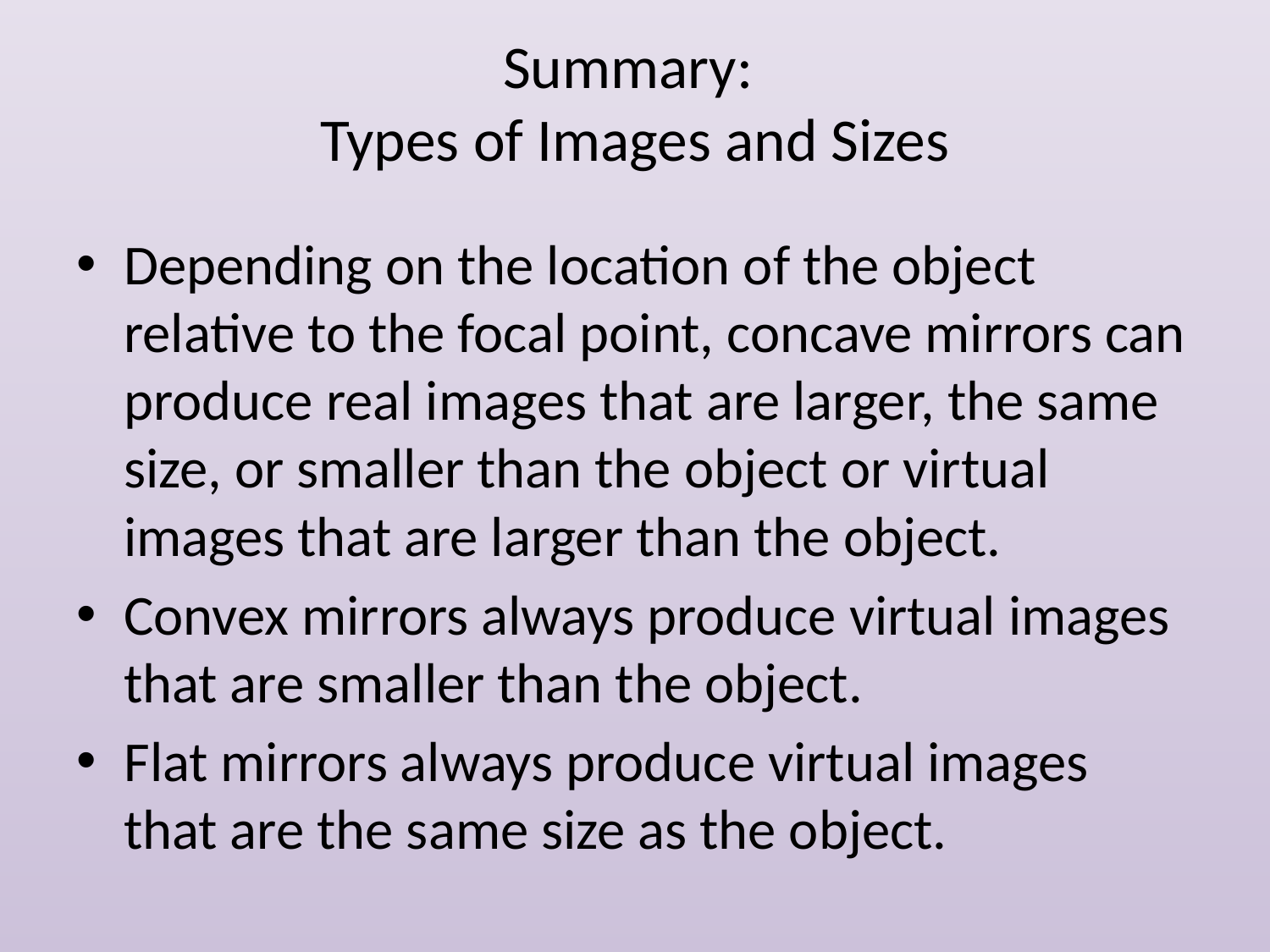

# Summary: Types of Images and Sizes
Depending on the location of the object relative to the focal point, concave mirrors can produce real images that are larger, the same size, or smaller than the object or virtual images that are larger than the object.
Convex mirrors always produce virtual images that are smaller than the object.
Flat mirrors always produce virtual images that are the same size as the object.